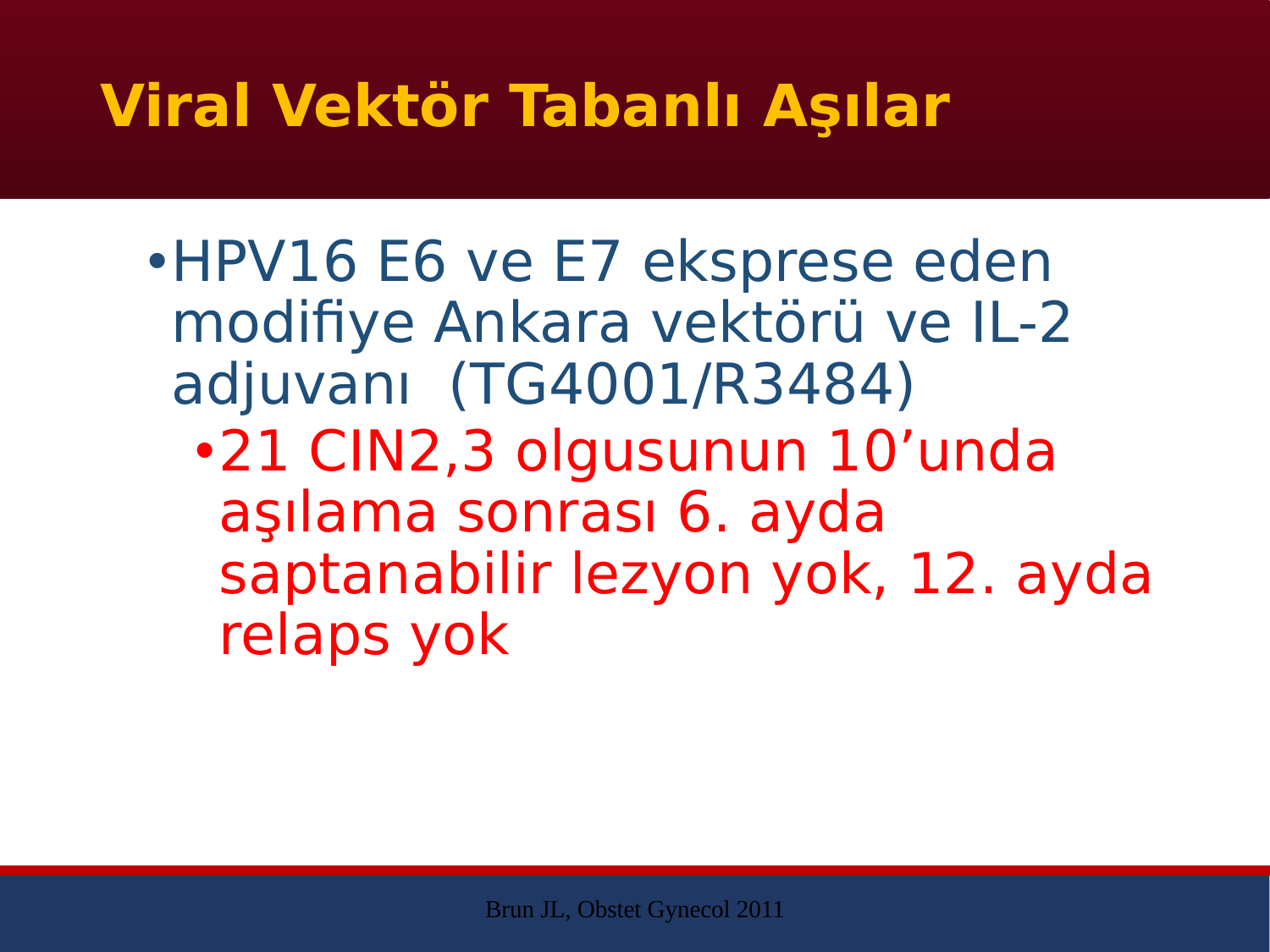

# Viral Vektör Tabanlı Aşılar
HPV16 E6 ve E7 eksprese eden modifiye Ankara vektörü ve IL-2 adjuvanı  (TG4001/R3484)
21 CIN2,3 olgusunun 10’unda aşılama sonrası 6. ayda saptanabilir lezyon yok, 12. ayda relaps yok
Brun JL, Obstet Gynecol 2011